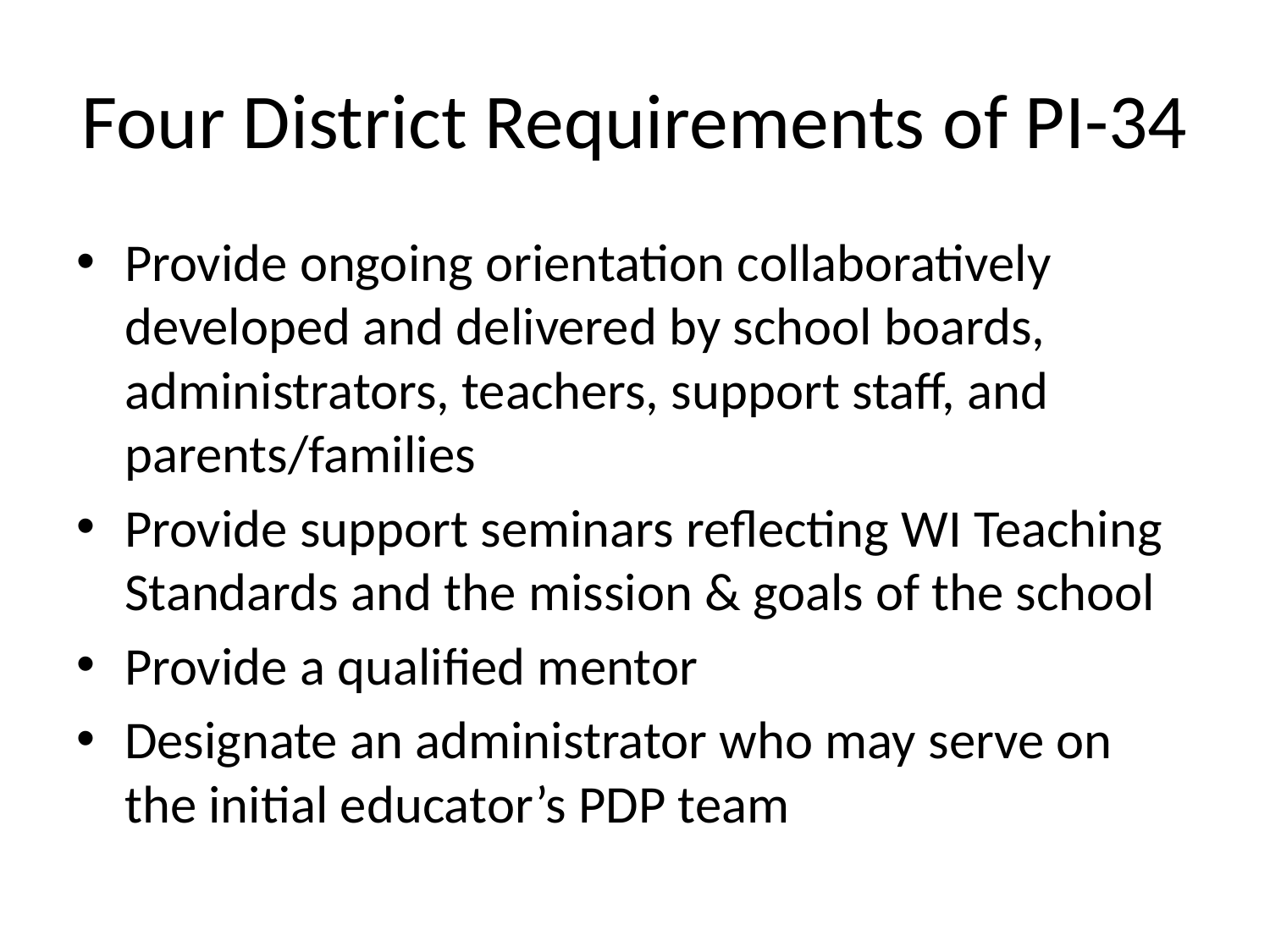

# Four District Requirements of PI-34
Provide ongoing orientation collaboratively developed and delivered by school boards, administrators, teachers, support staff, and parents/families
Provide support seminars reflecting WI Teaching Standards and the mission & goals of the school
Provide a qualified mentor
Designate an administrator who may serve on the initial educator’s PDP team